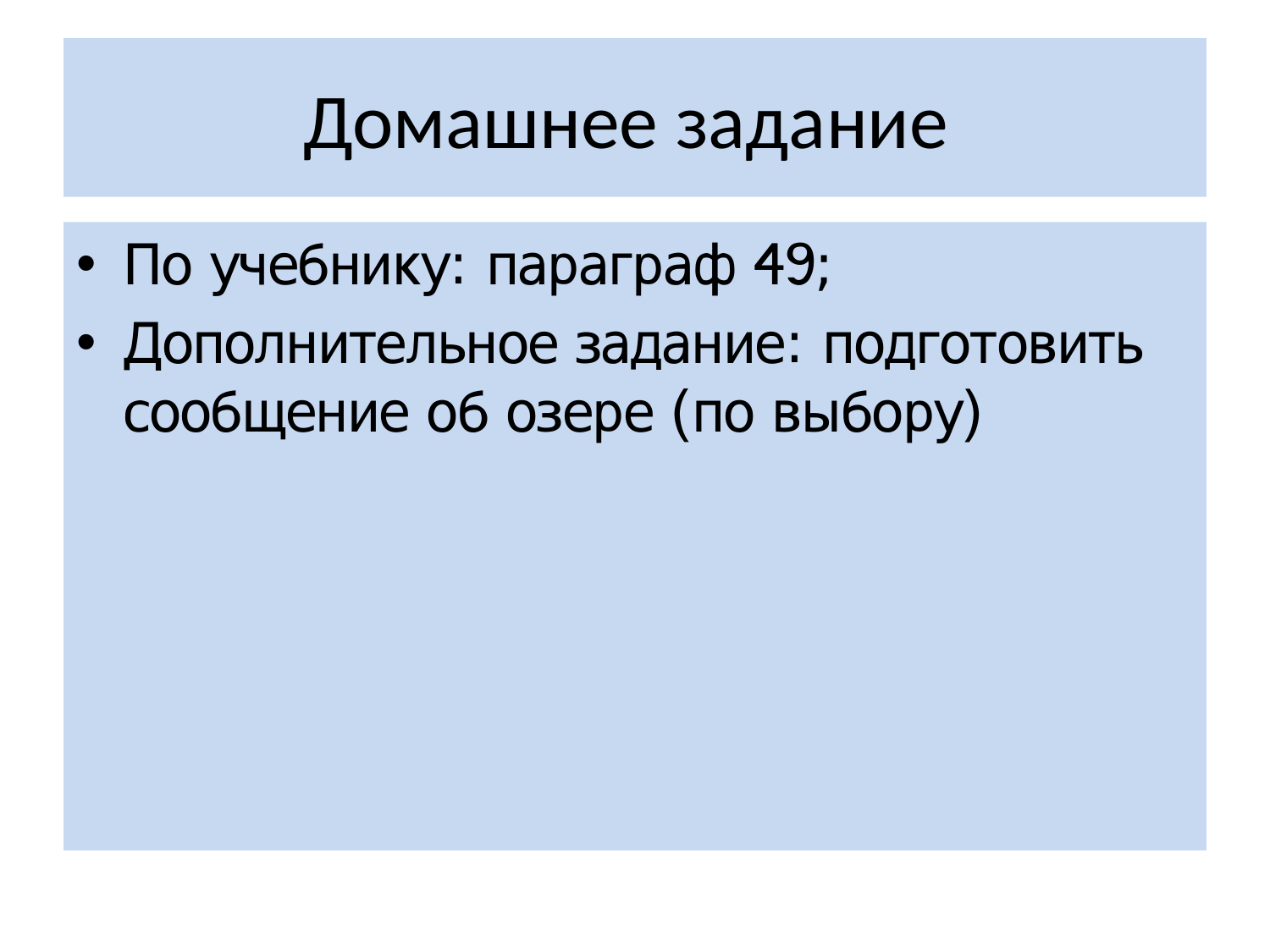

# Домашнее задание
По учебнику: параграф 49;
Дополнительное задание: подготовить сообщение об озере (по выбору)